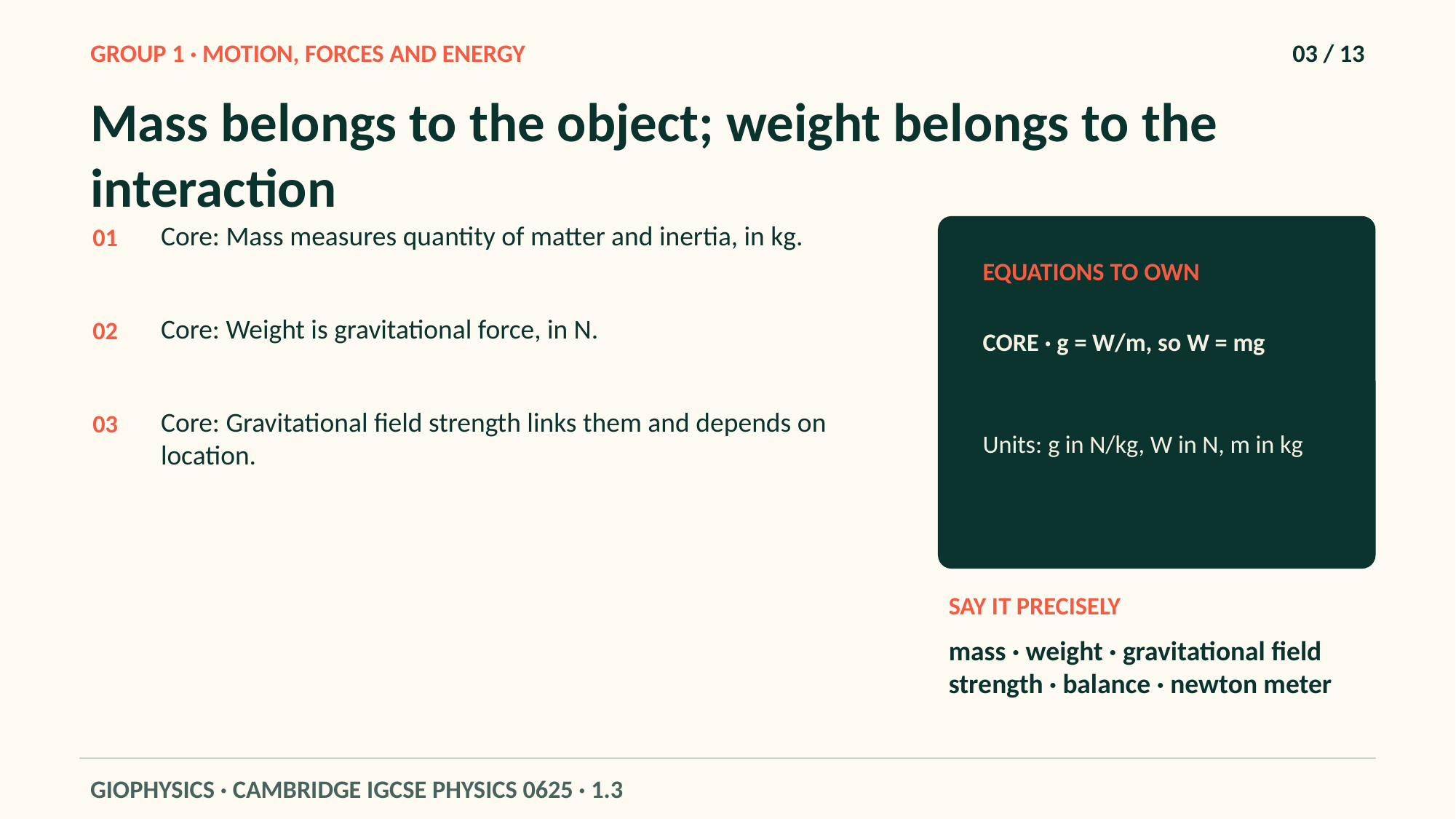

GROUP 1 · MOTION, FORCES AND ENERGY
03 / 13
Mass belongs to the object; weight belongs to the interaction
Core: Mass measures quantity of matter and inertia, in kg.
01

EQUATIONS TO OWN
Core: Weight is gravitational force, in N.
02
CORE · g = W/m, so W = mg
Core: Gravitational field strength links them and depends on location.
03
Units: g in N/kg, W in N, m in kg
SAY IT PRECISELY
mass · weight · gravitational field strength · balance · newton meter

GIOPHYSICS · CAMBRIDGE IGCSE PHYSICS 0625 · 1.3